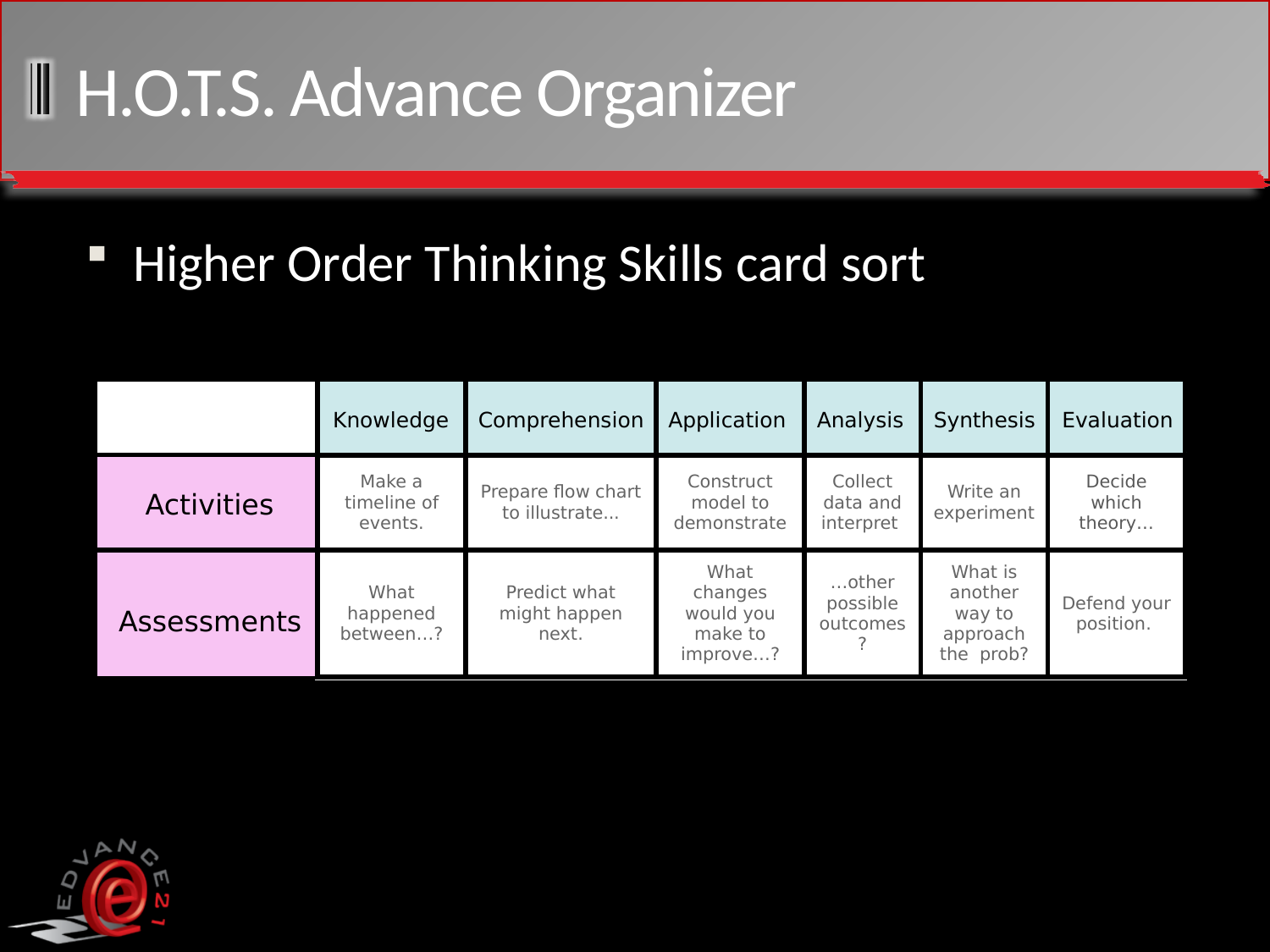

# H.O.T.S. Advance Organizer
Higher Order Thinking Skills card sort
|  |  |  |  |  |  |  |
| --- | --- | --- | --- | --- | --- | --- |
|  |  |  |  |  |  |  |
|  |  |  |  |  |  |  |
  Knowledge
Comprehension
Application
Analysis
Synthesis
Evaluation
| Make a timeline of events. | Prepare flow chart to illustrate... | Construct model to demonstrate | Collect data and interpret | Write an experiment | Decide which theory… |
| --- | --- | --- | --- | --- | --- |
| What happened between…? | Predict what might happen next. | What changes would you make to improve…? | …other possible outcomes? | What is another way to approach the prob? | Defend your position. |
Activities

Assessments